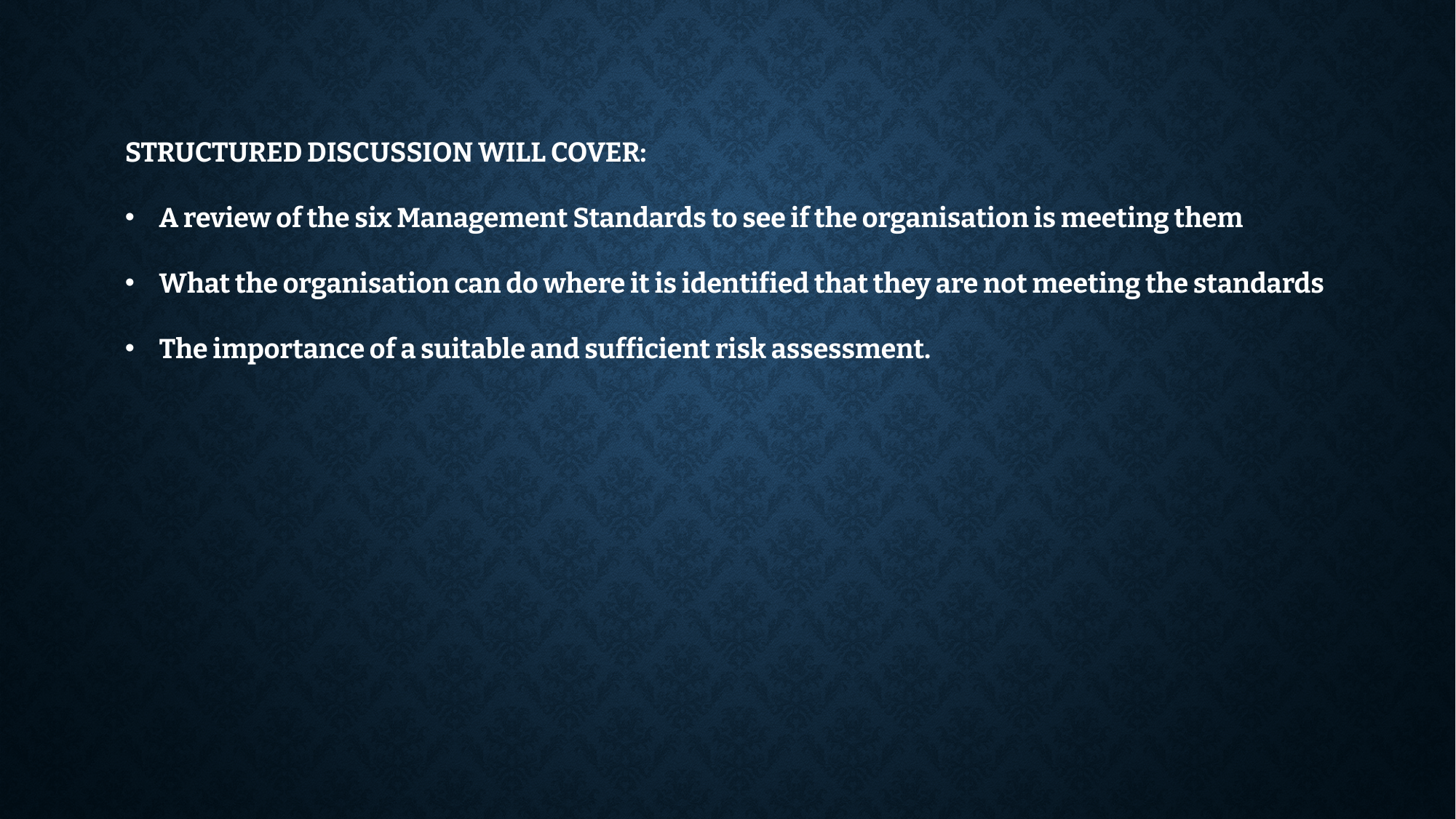

STRUCTURED DISCUSSION WILL COVER:

A review of the six Management Standards to see if the organisation is meeting them

What the organisation can do where it is identified that they are not meeting the standards

The importance of a suitable and sufficient risk assessment.